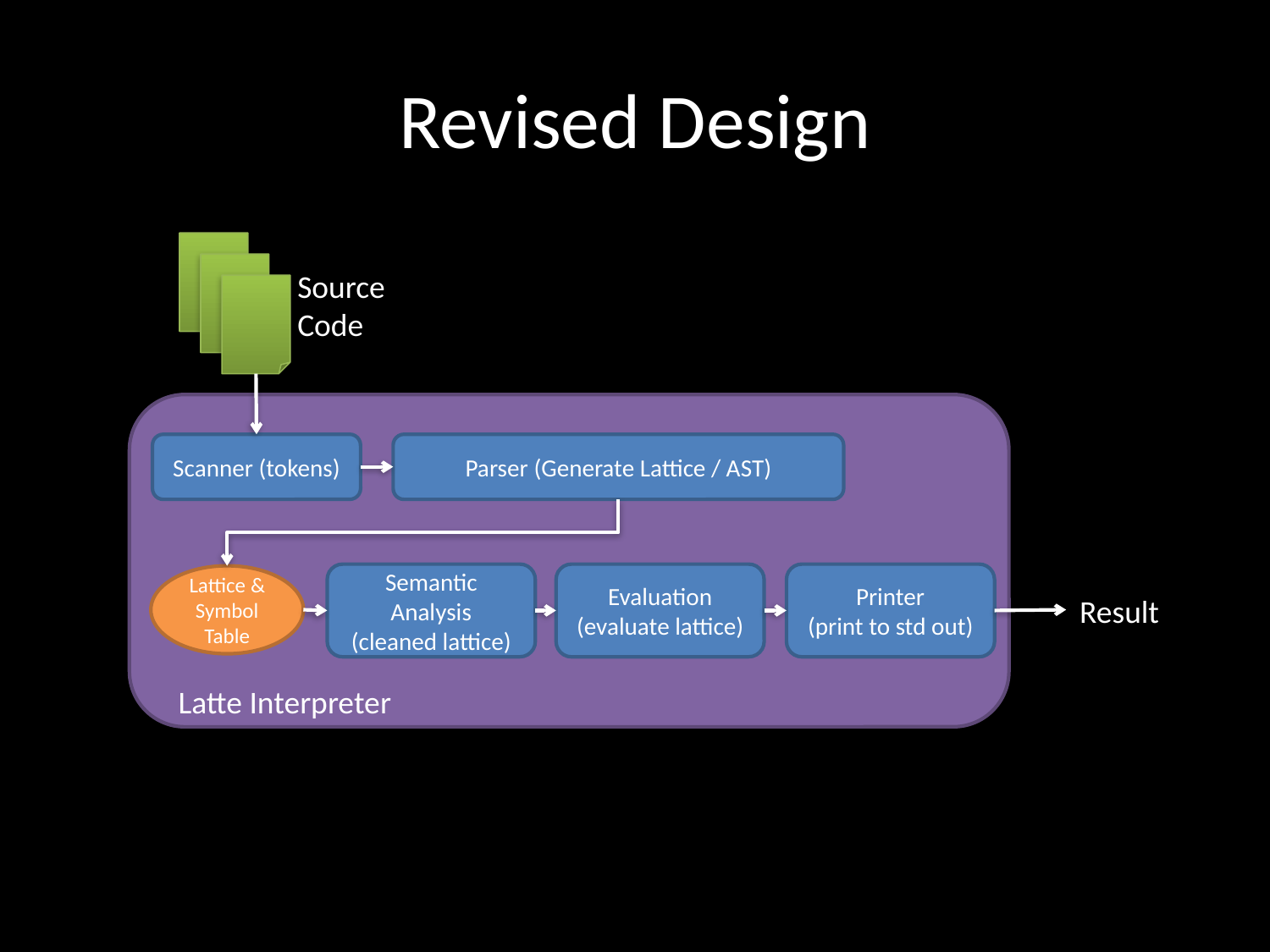

# Revised Design

Source
Code

Scanner (tokens)
Parser (Generate Lattice / AST)
Semantic Analysis
(cleaned lattice)
Evaluation
(evaluate lattice)
Printer
(print to std out)
Lattice & Symbol Table
Result
Latte Interpreter